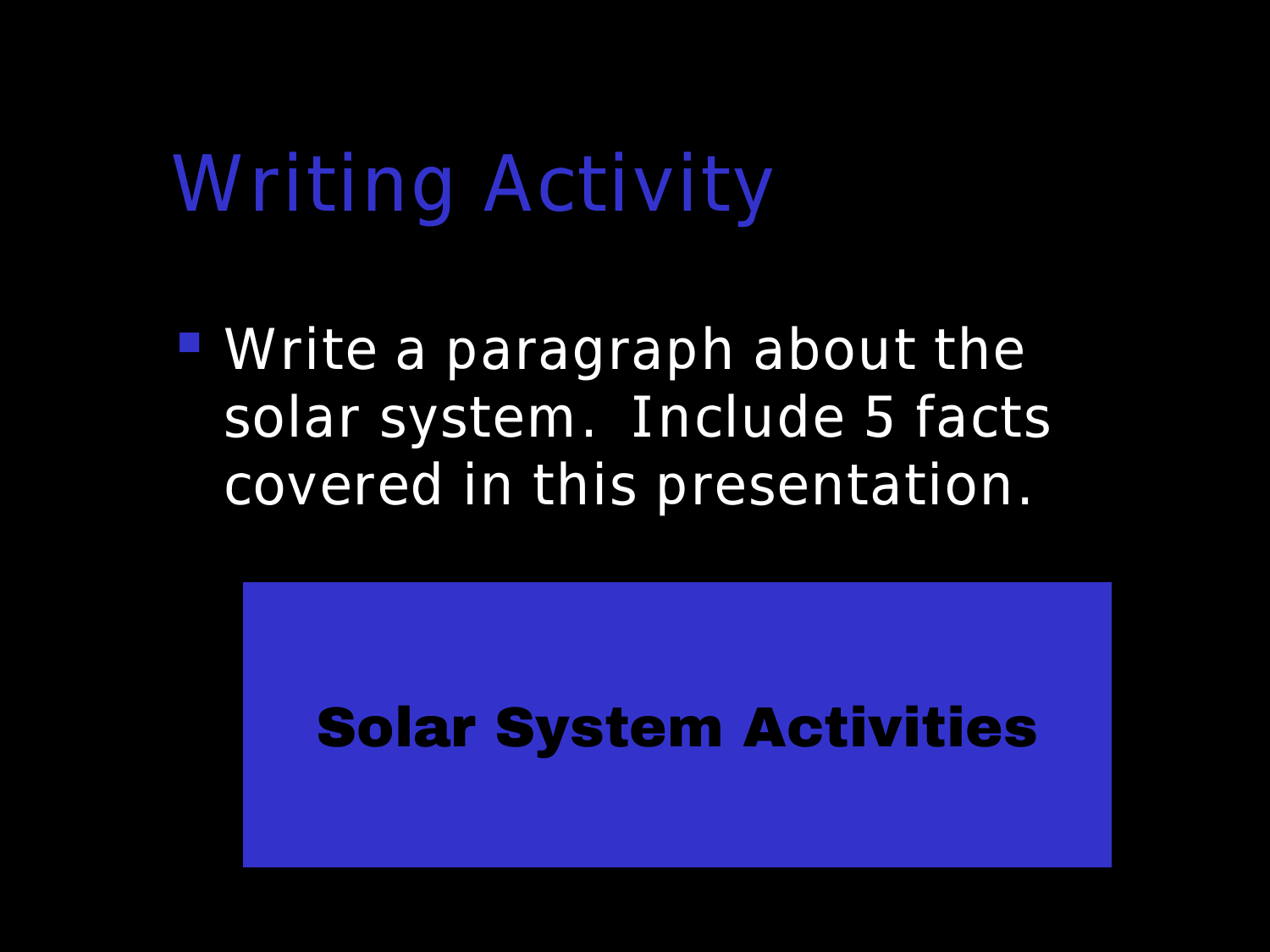

# Writing Activity
Write a paragraph about the solar system.  Include 5 facts covered in this presentation.
Solar System Activities